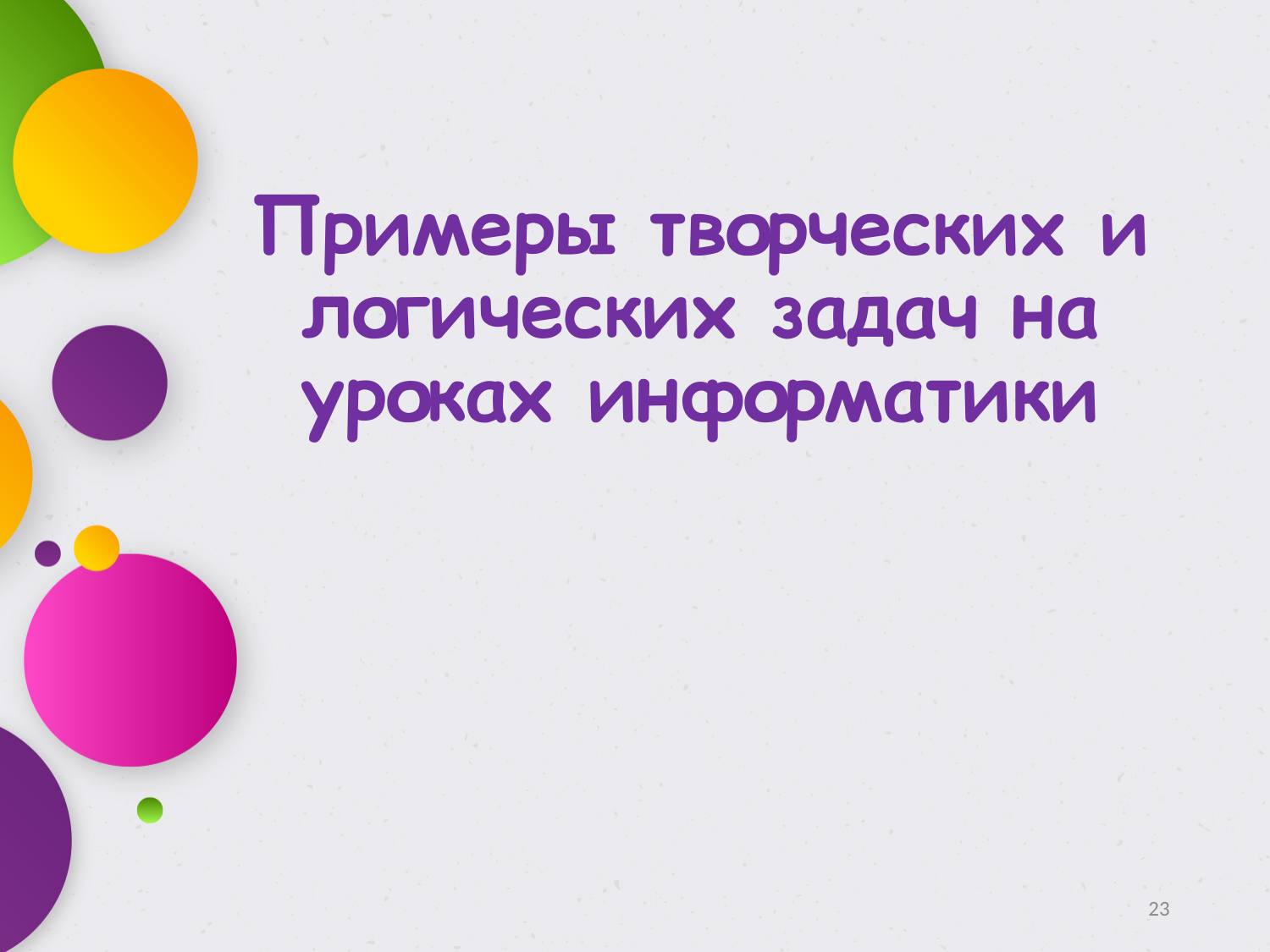

# Примеры творческих и логических задач на уроках информатики
23